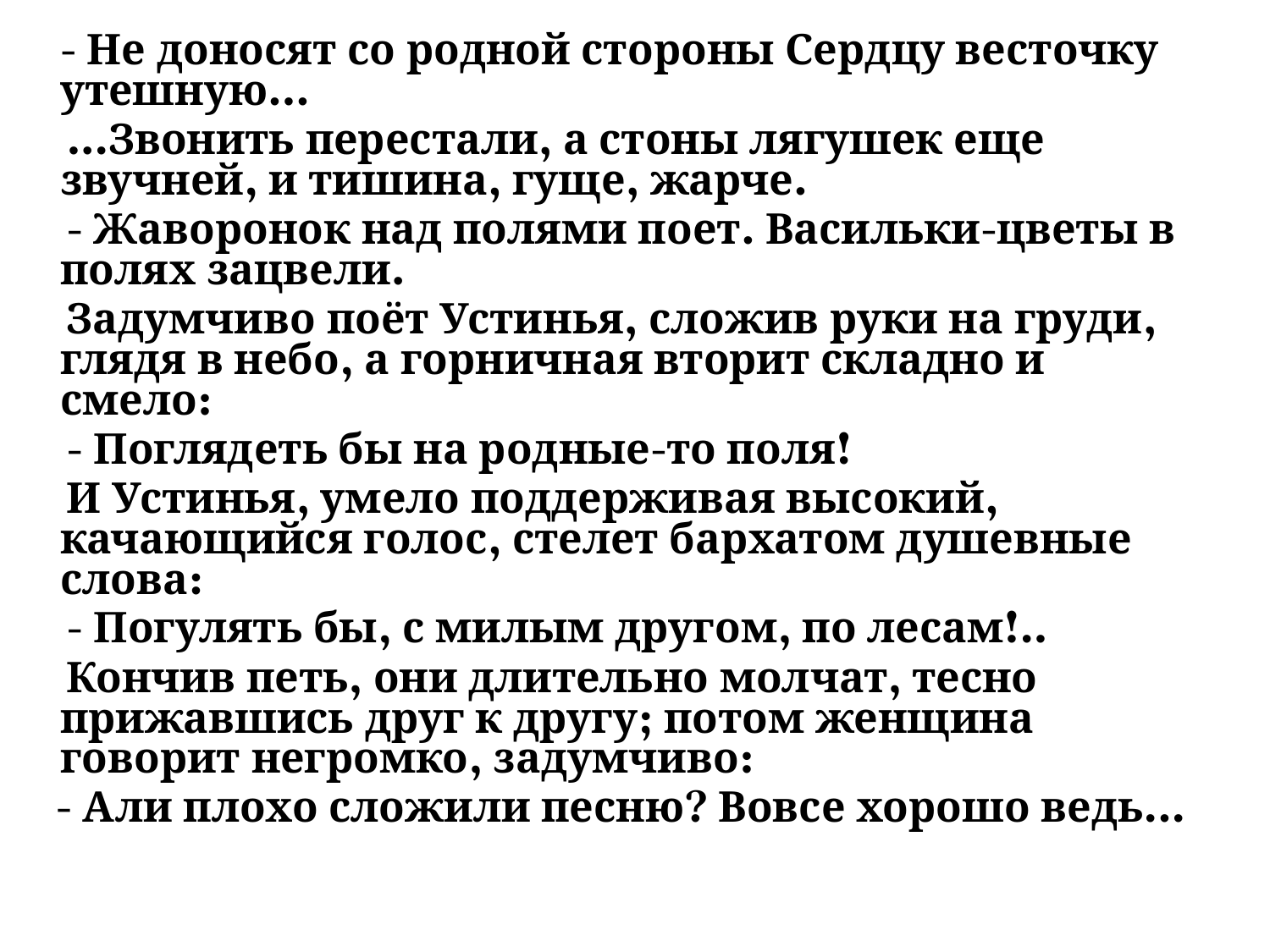

- Не доносят со родной стороны Сердцу весточку утешную...
     ...Звонить перестали, а стоны лягушек еще звучней, и тишина, гуще, жарче.
     - Жаворонок над полями поет. Васильки-цветы в полях зацвели.
     Задумчиво поёт Устинья, сложив руки на груди, глядя в небо, а горничная вторит складно и смело:
     - Поглядеть бы на родные-то поля!
     И Устинья, умело поддерживая высокий, качающийся голос, стелет бархатом душевные слова:
     - Погулять бы, с милым другом, по лесам!..
     Кончив петь, они длительно молчат, тесно прижавшись друг к другу; потом женщина говорит негромко, задумчиво:
    - Али плохо сложили песню? Вовсе хорошо ведь...